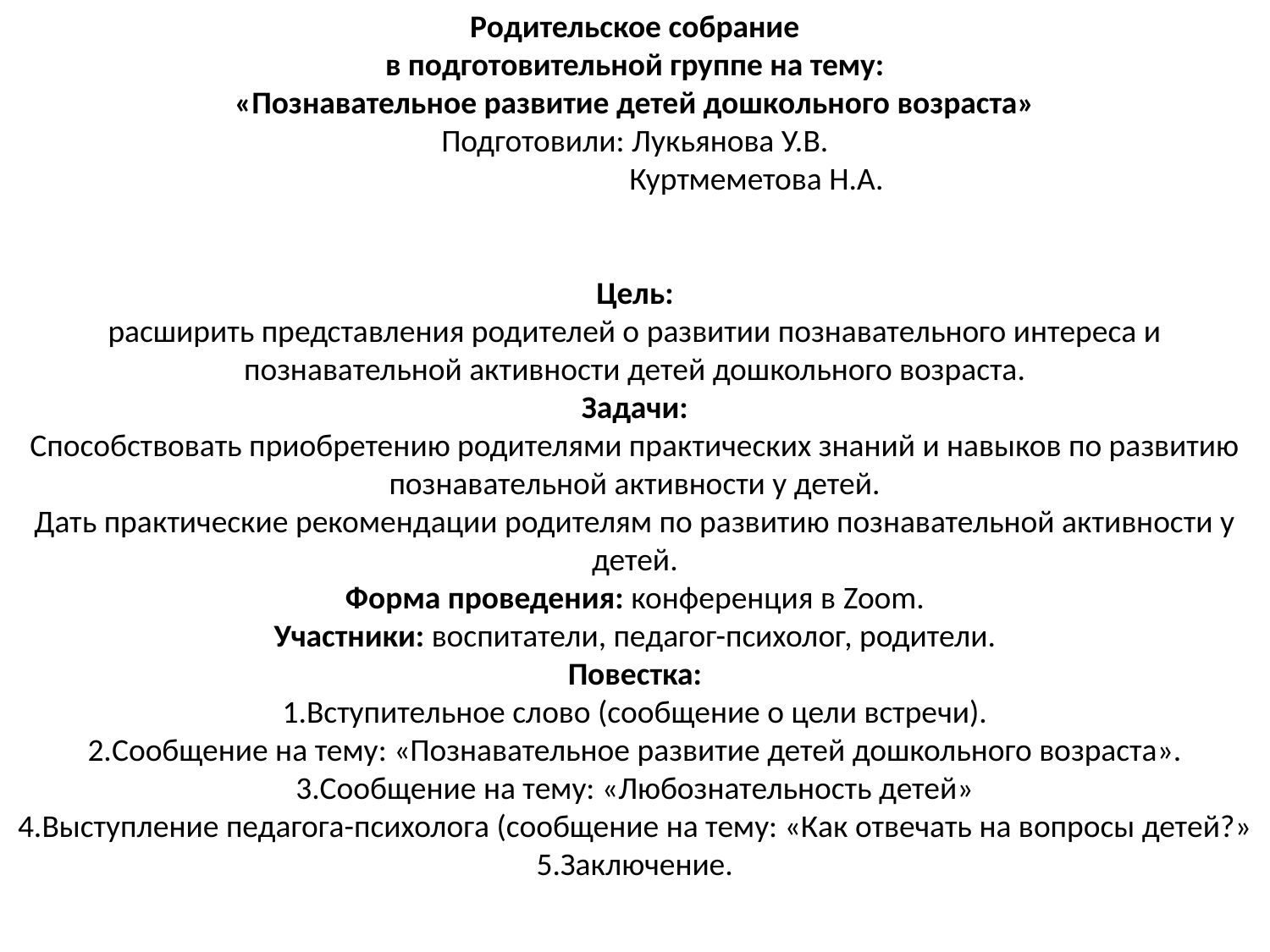

#
Родительское собрание
в подготовительной группе на тему:
«Познавательное развитие детей дошкольного возраста»
Подготовили: Лукьянова У.В.
                                  Куртмеметова Н.А.
Цель:
расширить представления родителей о развитии познавательного интереса и познавательной активности детей дошкольного возраста.
Задачи:
Способствовать приобретению родителями практических знаний и навыков по развитию познавательной активности у детей.
Дать практические рекомендации родителям по развитию познавательной активности у детей.
Форма проведения: конференция в Zoom.
Участники: воспитатели, педагог-психолог, родители.
Повестка:
1.Вступительное слово (сообщение о цели встречи).
2.Сообщение на тему: «Познавательное развитие детей дошкольного возраста».
3.Сообщение на тему: «Любознательность детей»
4.Выступление педагога-психолога (сообщение на тему: «Как отвечать на вопросы детей?»
5.Заключение.